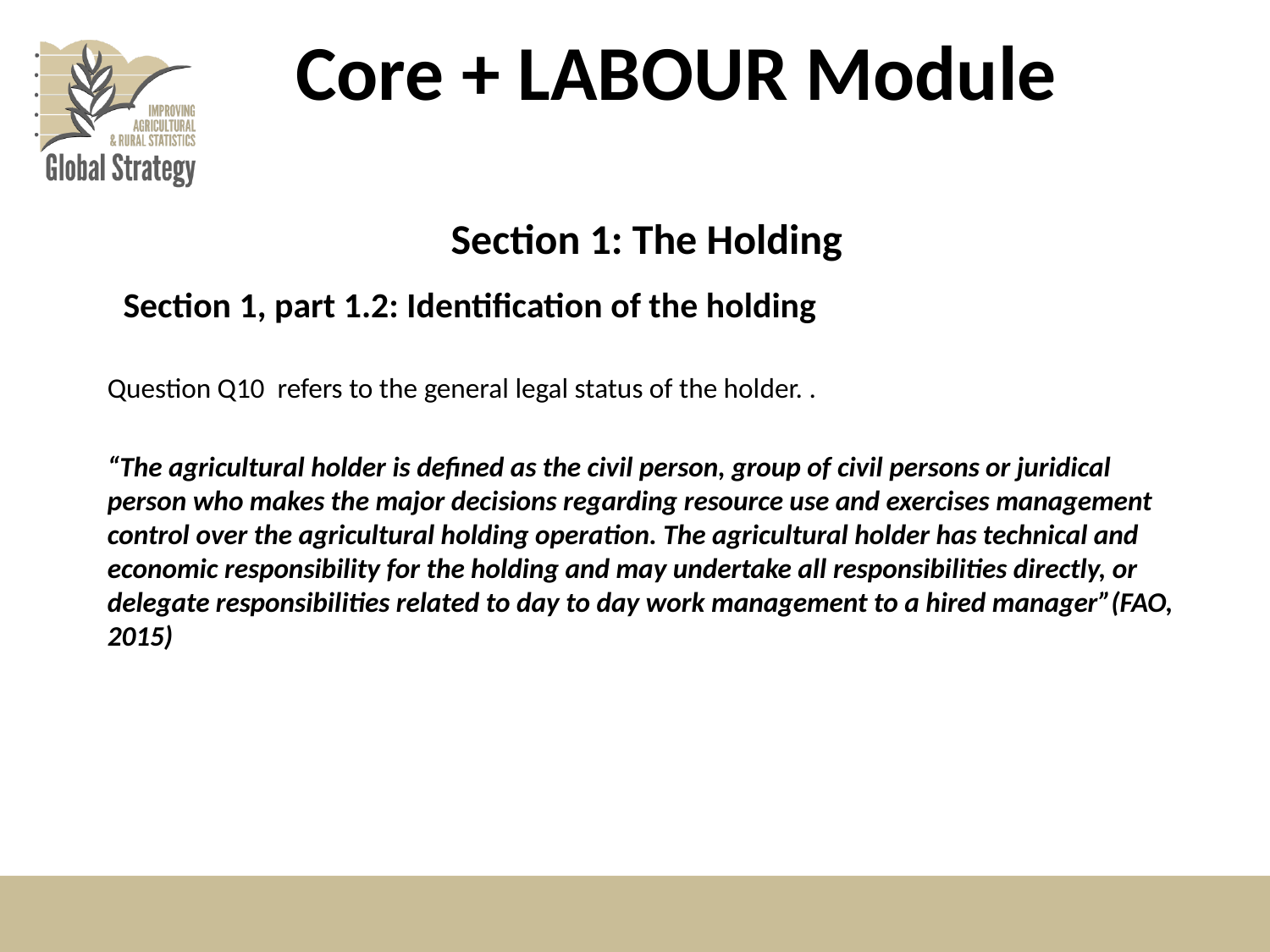

# Core + LABOUR Module
Section 1: The Holding

Section 1, part 1.2: Identification of the holding

Question Q10  refers to the general legal status of the holder. .

“The agricultural holder is defined as the civil person, group of civil persons or juridical person who makes the major decisions regarding resource use and exercises management control over the agricultural holding operation. The agricultural holder has technical and economic responsibility for the holding and may undertake all responsibilities directly, or delegate responsibilities related to day to day work management to a hired manager”(FAO, 2015)